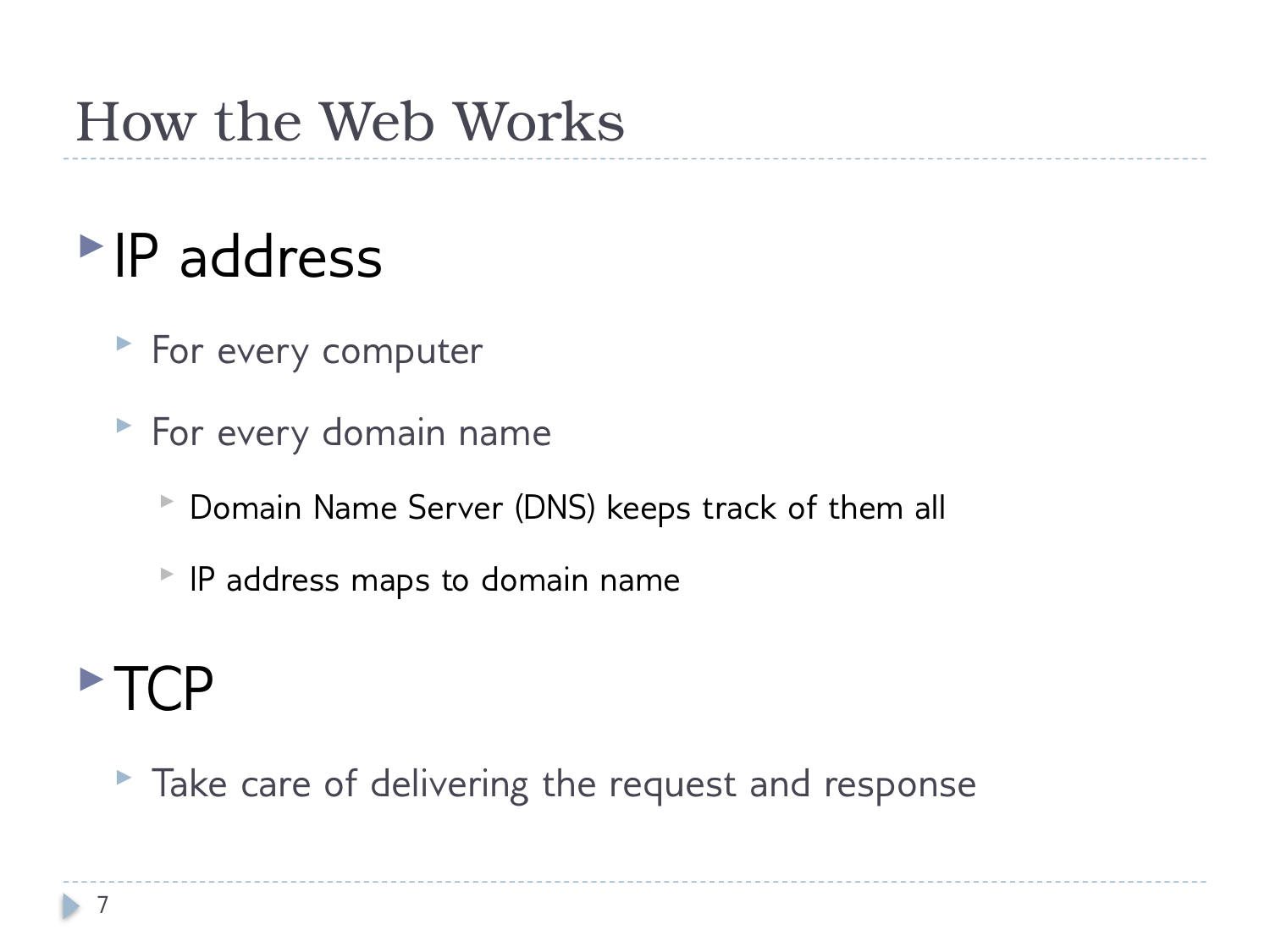

# How the Web Works
IP address
For every computer
For every domain name
Domain Name Server (DNS) keeps track of them all
IP address maps to domain name
TCP
Take care of delivering the request and response
7